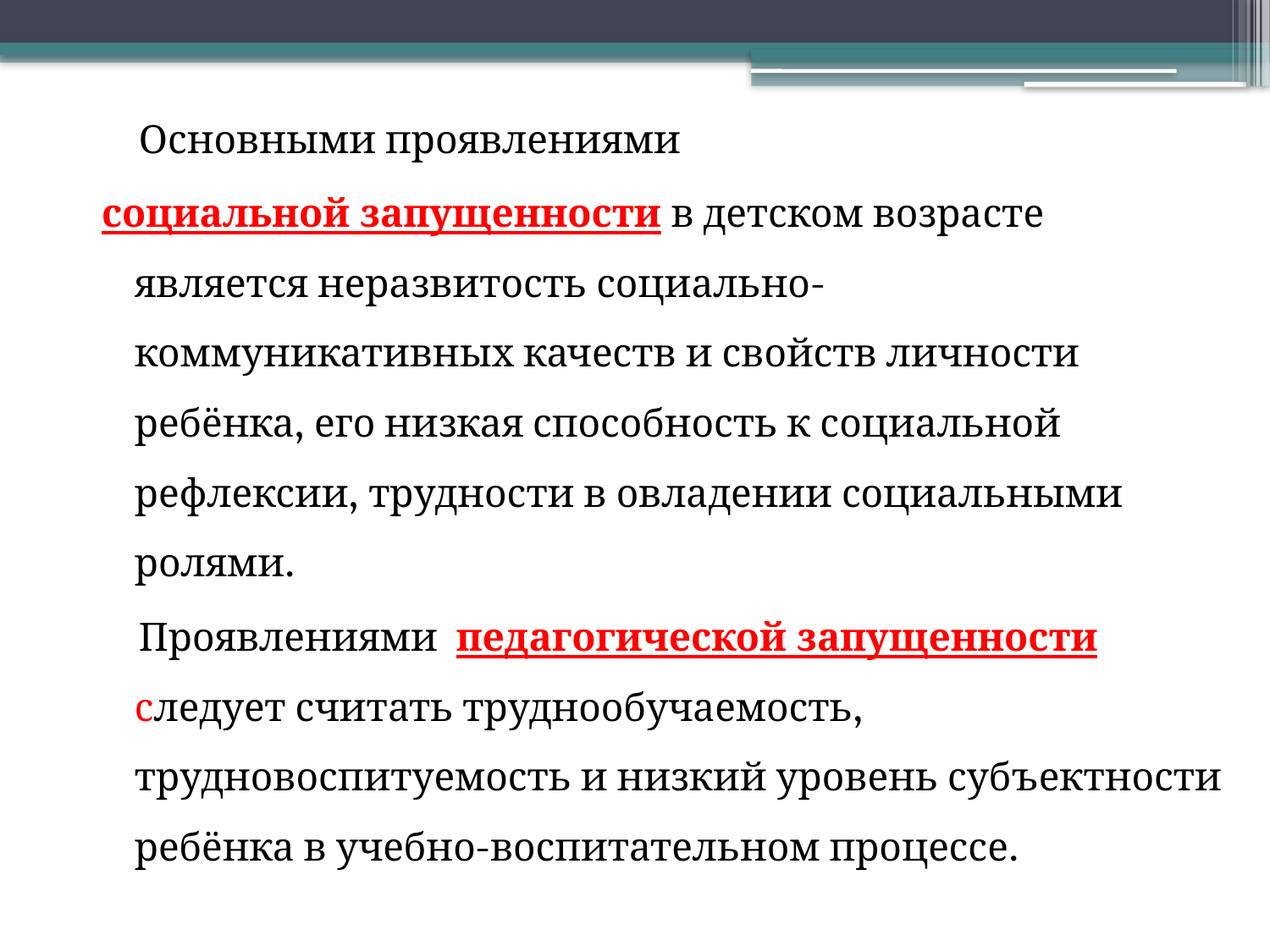

Основными проявлениями
социальной запущенности в детском возрасте является неразвитость социально-    коммуникативных качеств и свойств личности ребёнка, его низкая способность к социальной рефлексии, трудности в овладении социальными ролями.
    Проявлениями  педагогической запущенности следует считать труднообучаемость, трудновоспитуемость и низкий уровень субъектности ребёнка в учебно-воспитательном процессе.